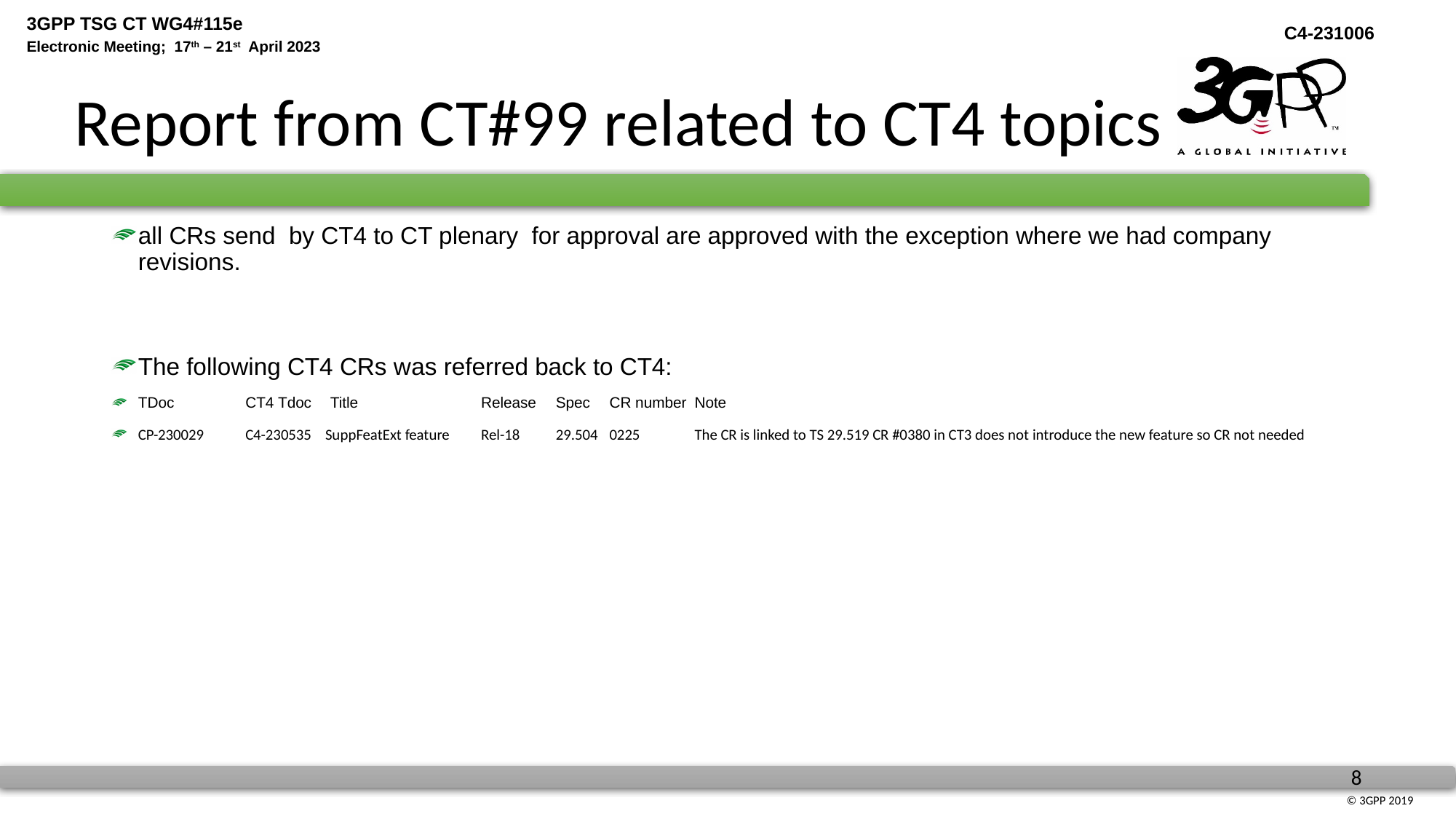

# Report from CT#99 related to CT4 topics
all CRs send  by CT4 to CT plenary  for approval are approved with the exception where we had company revisions.

The following CT4 CRs was referred back to CT4:
TDoc	CT4 Tdoc	Title	Release	Spec	CR number 	Note
CP-230029	C4-230535    SuppFeatExt feature	Rel-18	29.504	0225	The CR is linked to TS 29.519 CR #0380 in CT3 does not introduce the new feature so CR not needed